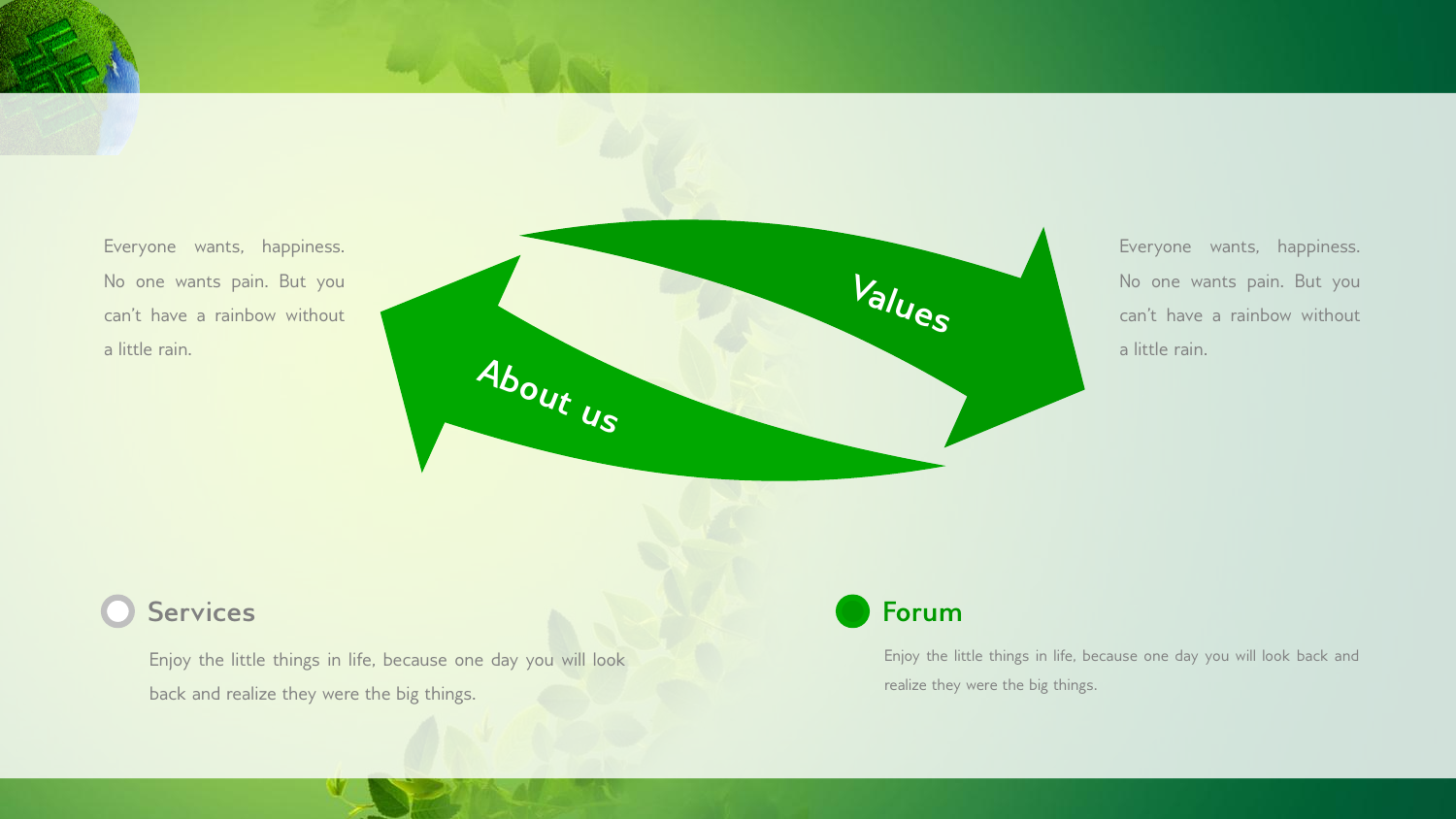

#

Values
Everyone wants, happiness. No one wants pain. But you can’t have a rainbow without a little rain.
Everyone wants, happiness. No one wants pain. But you can’t have a rainbow without a little rain.

About us
Services

Enjoy the little things in life, because one day you will look back and realize they were the big things.
Forum

Enjoy the little things in life, because one day you will look back and realize they were the big things.